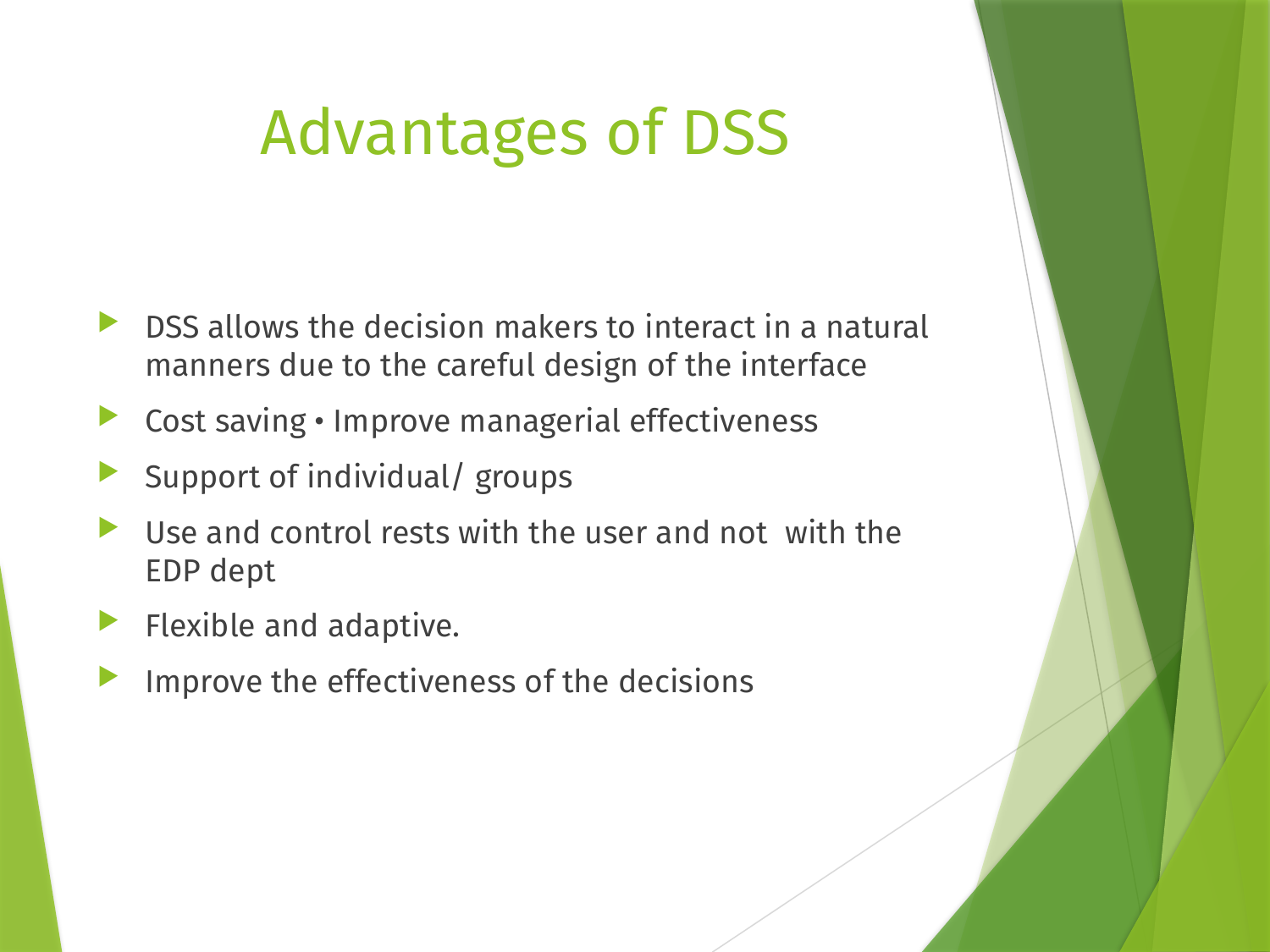

# Advantages of DSS
DSS allows the decision makers to interact in a natural manners due to the careful design of the interface
Cost saving • Improve managerial effectiveness
Support of individual/ groups
Use and control rests with the user and not  with the EDP dept
Flexible and adaptive.
Improve the effectiveness of the decisions